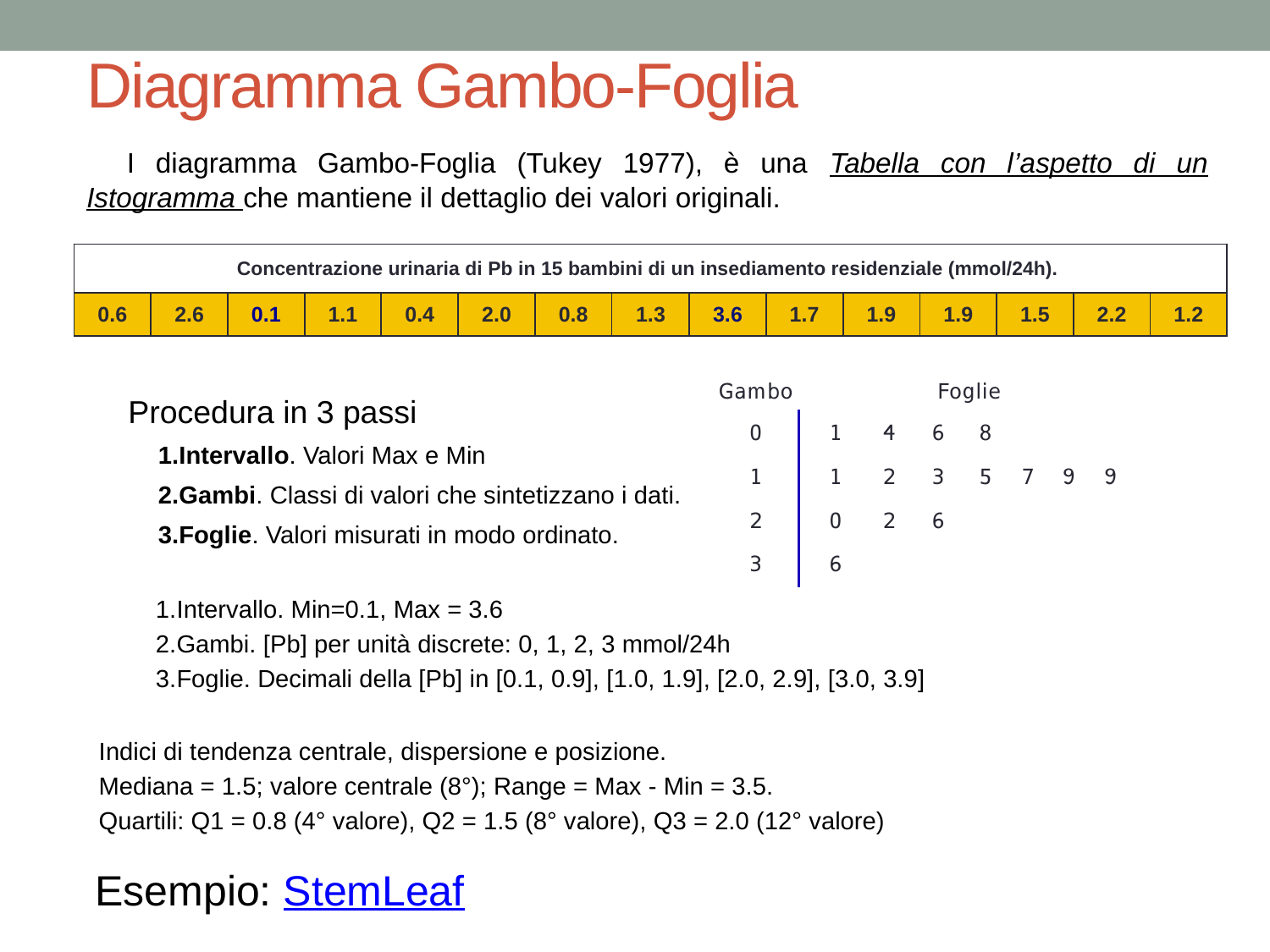

# Diagramma Gambo-Foglia
I diagramma Gambo-Foglia (Tukey 1977), è una Tabella con l’aspetto di un Istogramma che mantiene il dettaglio dei valori originali.
| Concentrazione urinaria di Pb in 15 bambini di un insediamento residenziale (mmol/24h). |  |  |  |  |  |  |  |  |  |  |  |  |  |  |
| --- | --- | --- | --- | --- | --- | --- | --- | --- | --- | --- | --- | --- | --- | --- |
| 0.6 | 2.6 | 0.1 | 1.1 | 0.4 | 2.0 | 0.8 | 1.3 | 3.6 | 1.7 | 1.9 | 1.9 | 1.5 | 2.2 | 1.2 |
| Gambo | Foglie |  |  |  |  |  |  |
| --- | --- | --- | --- | --- | --- | --- | --- |
| 0 | 1 | 4 | 6 | 8 |  |  |  |
| 1 | 1 | 2 | 3 | 5 | 7 | 9 | 9 |
| 2 | 0 | 2 | 6 |  |  |  |  |
| 3 | 6 |  |  |  |  |  |  |
Procedura in 3 passi
Intervallo. Valori Max e Min
Gambi. Classi di valori che sintetizzano i dati.
Foglie. Valori misurati in modo ordinato.
Intervallo. Min=0.1, Max = 3.6
Gambi. [Pb] per unità discrete: 0, 1, 2, 3 mmol/24h
Foglie. Decimali della [Pb] in [0.1, 0.9], [1.0, 1.9], [2.0, 2.9], [3.0, 3.9]
Indici di tendenza centrale, dispersione e posizione.
Mediana = 1.5; valore centrale (8°); Range = Max - Min = 3.5.
Quartili: Q1 = 0.8 (4° valore), Q2 = 1.5 (8° valore), Q3 = 2.0 (12° valore)
Esempio: StemLeaf